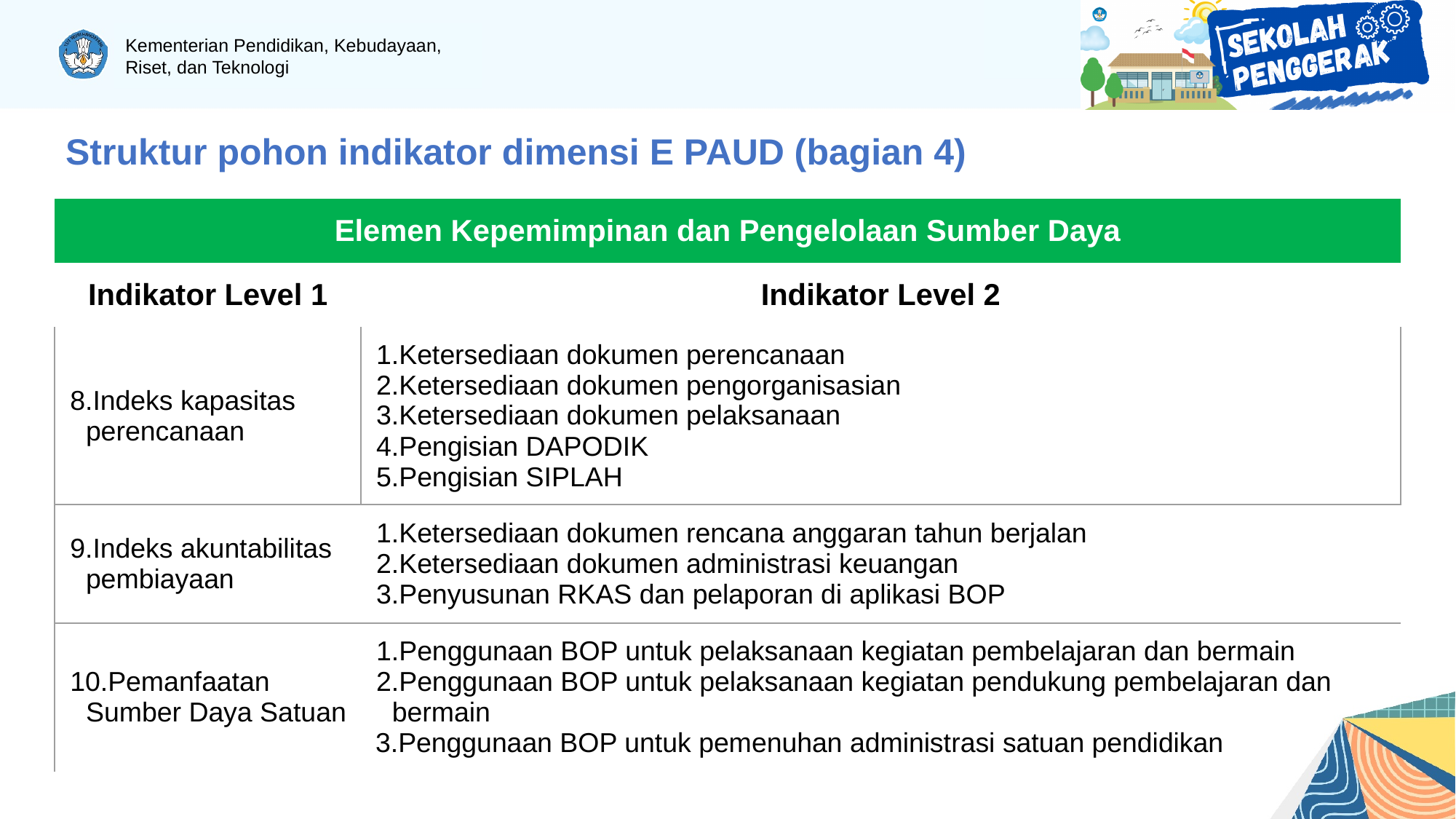

Struktur pohon indikator dimensi E PAUD (bagian 4)
| Elemen Kepemimpinan dan Pengelolaan Sumber Daya |  |  |
| --- | --- | --- |
| Indikator Level 1 | Indikator Level 2 |  |
| Indeks kapasitas perencanaan | Ketersediaan dokumen perencanaan Ketersediaan dokumen pengorganisasian Ketersediaan dokumen pelaksanaan Pengisian DAPODIK Pengisian SIPLAH |  |
| Indeks akuntabilitas pembiayaan | Ketersediaan dokumen rencana anggaran tahun berjalan Ketersediaan dokumen administrasi keuangan Penyusunan RKAS dan pelaporan di aplikasi BOP |  |
| Pemanfaatan Sumber Daya Satuan | Penggunaan BOP untuk pelaksanaan kegiatan pembelajaran dan bermain Penggunaan BOP untuk pelaksanaan kegiatan pendukung pembelajaran dan bermain Penggunaan BOP untuk pemenuhan administrasi satuan pendidikan |  |